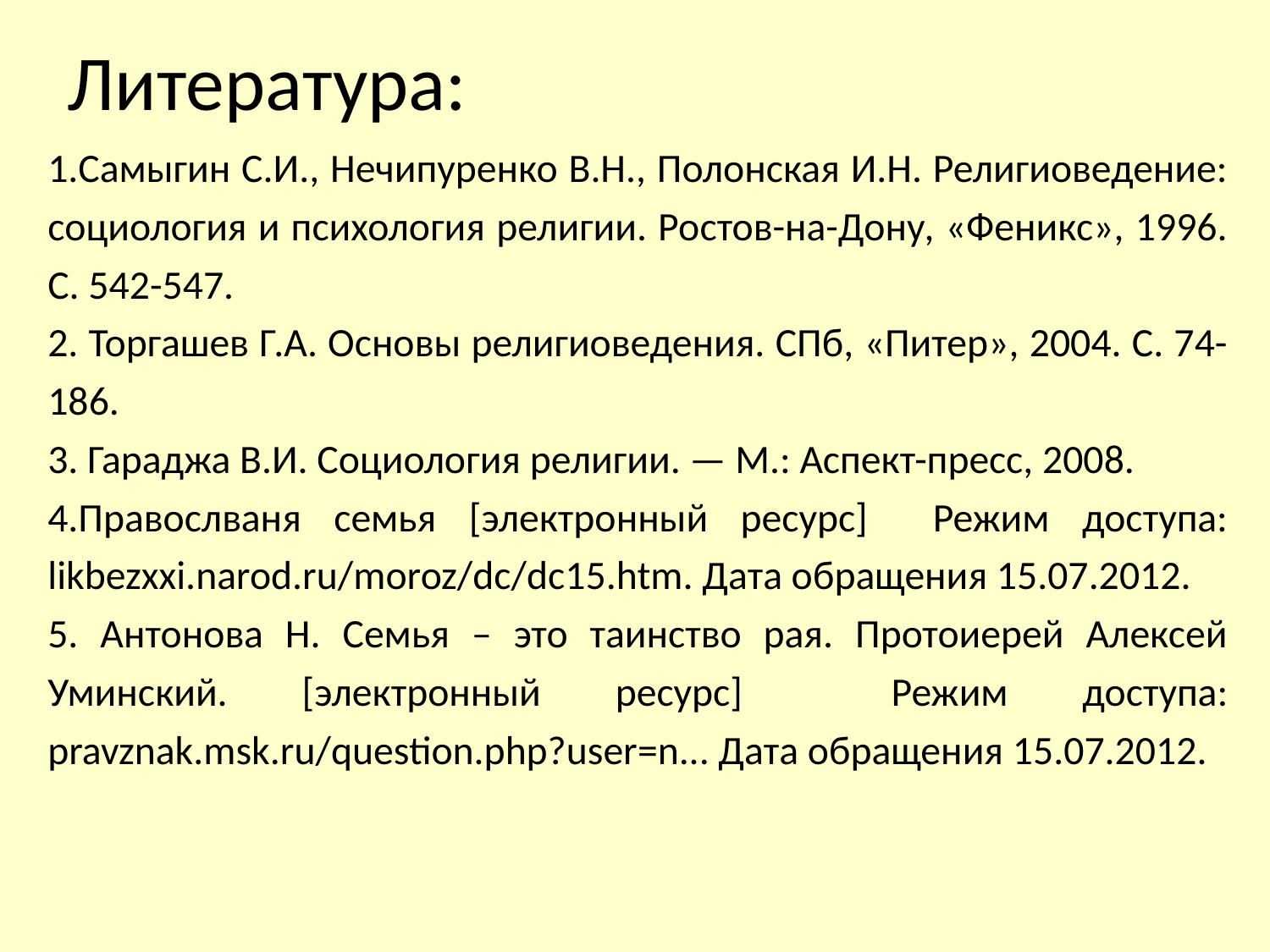

# Литература:
1.Самыгин С.И., Нечипуренко В.Н., Полонская И.Н. Религиоведение: социология и психология религии. Ростов-на-Дону, «Феникс», 1996. С. 542-547.
2. Торгашев Г.А. Основы религиоведения. СПб, «Питер», 2004. С. 74-186.
3. Гараджа В.И. Социология религии. — М.: Аспект-пресс, 2008.
4.Правослваня семья [электронный ресурс]  Режим доступа: likbezxxi.narod.ru/moroz/dc/dc15.htm. Дата обращения 15.07.2012.
5. Антонова Н. Семья – это таинство рая. Протоиерей Алексей Уминский. [электронный ресурс]  Режим доступа: pravznak.msk.ru/question.php?user=n... Дата обращения 15.07.2012.